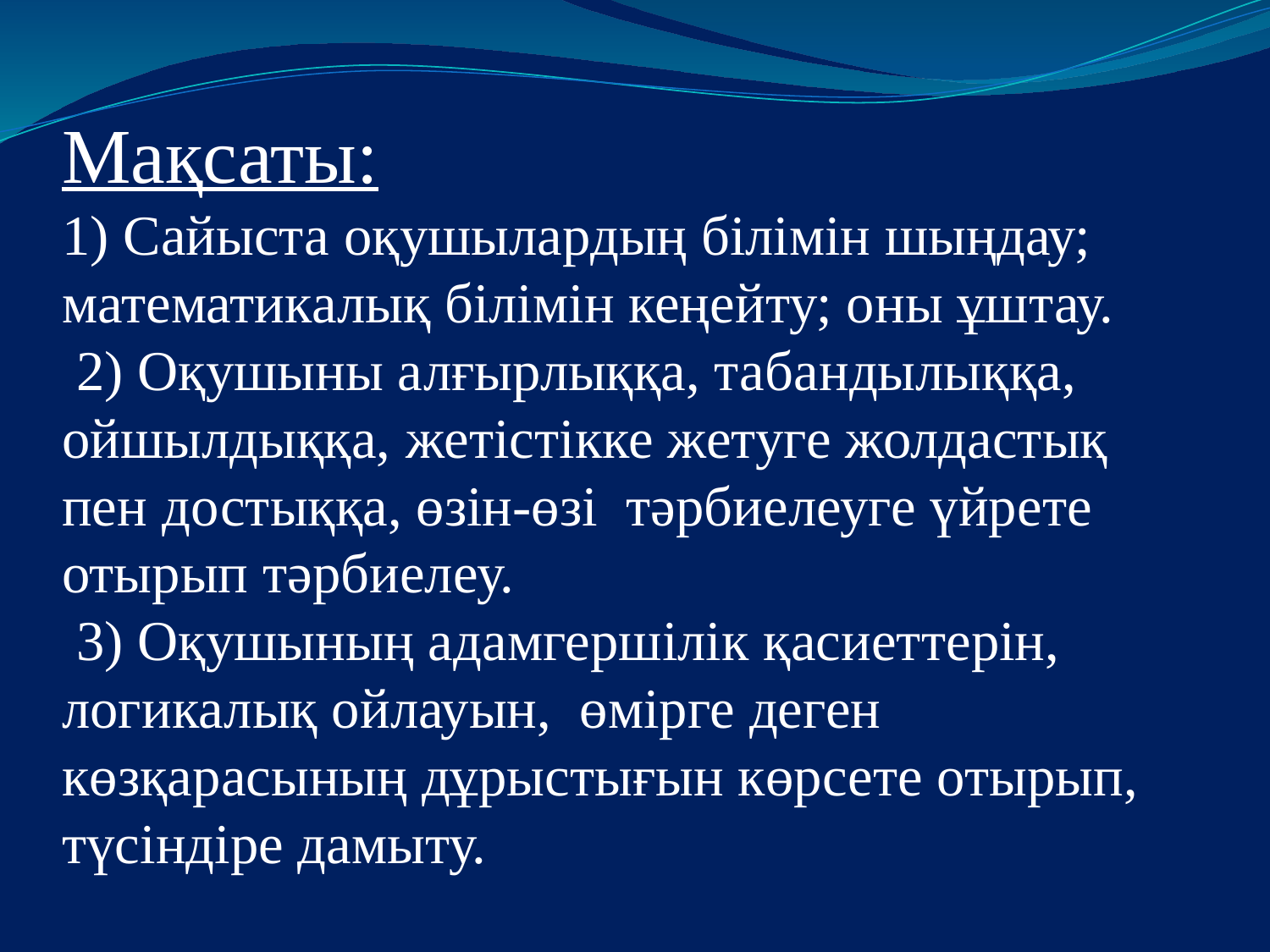

Мақсаты:
1) Сайыста оқушылардың білімін шыңдау; математикалық білімін кеңейту; оны ұштау.
 2) Оқушыны алғырлыққа, табандылыққа, ойшылдыққа, жетістікке жетуге жолдастық пен достыққа, өзін-өзі  тәрбиелеуге үйрете отырып тәрбиелеу.
 3) Оқушының адамгершілік қасиеттерін, логикалық ойлауын,  өмірге деген көзқарасының дұрыстығын көрсете отырып,   түсіндіре дамыту.